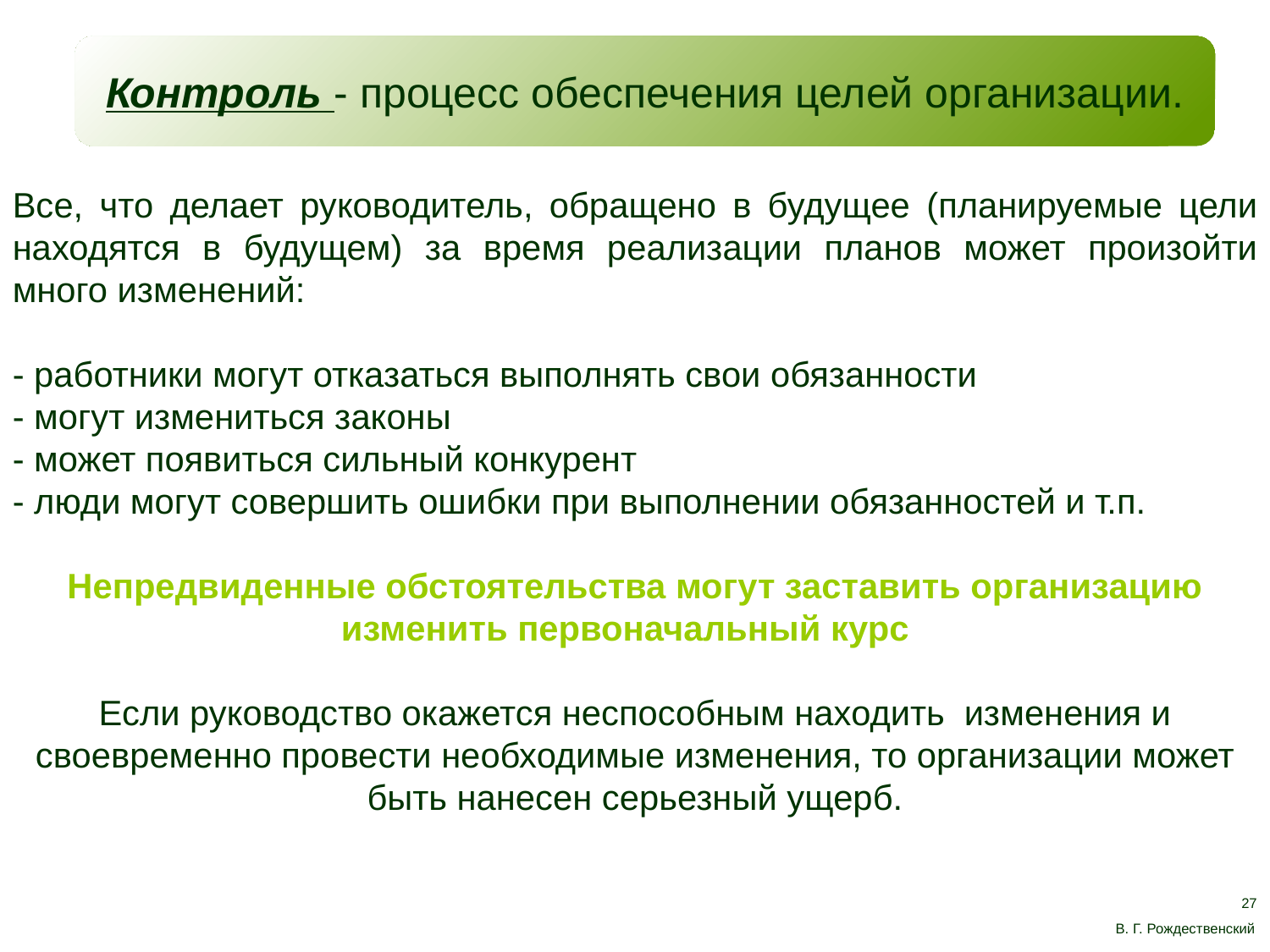

Контроль - процесс обеспечения целей организации.
Все, что делает руководитель, обращено в будущее (планируемые цели находятся в будущем) за время реализации планов может произойти много изменений:

- работники могут отказаться выполнять свои обязанности
- могут измениться законы
- может появиться сильный конкурент
- люди могут совершить ошибки при выполнении обязанностей и т.п.

Непредвиденные обстоятельства могут заставить организацию изменить первоначальный курс

Если руководство окажется неспособным находить  изменения и своевременно провести необходимые изменения, то организации может быть нанесен серьезный ущерб.
27
В. Г. Рождественский